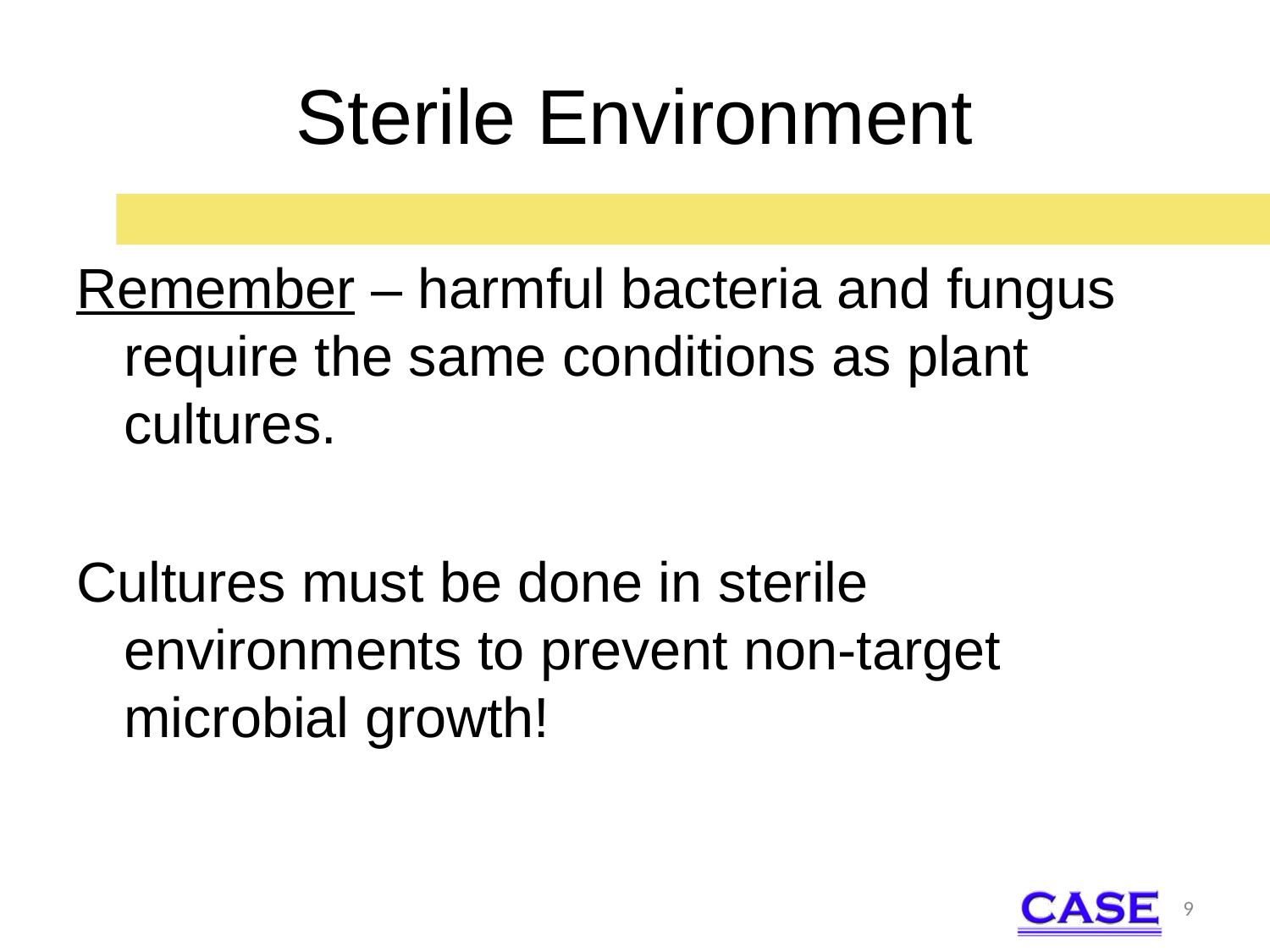

# Sterile Environment
Remember – harmful bacteria and fungus require the same conditions as plant cultures.

Cultures must be done in sterile environments to prevent non-target microbial growth!

9